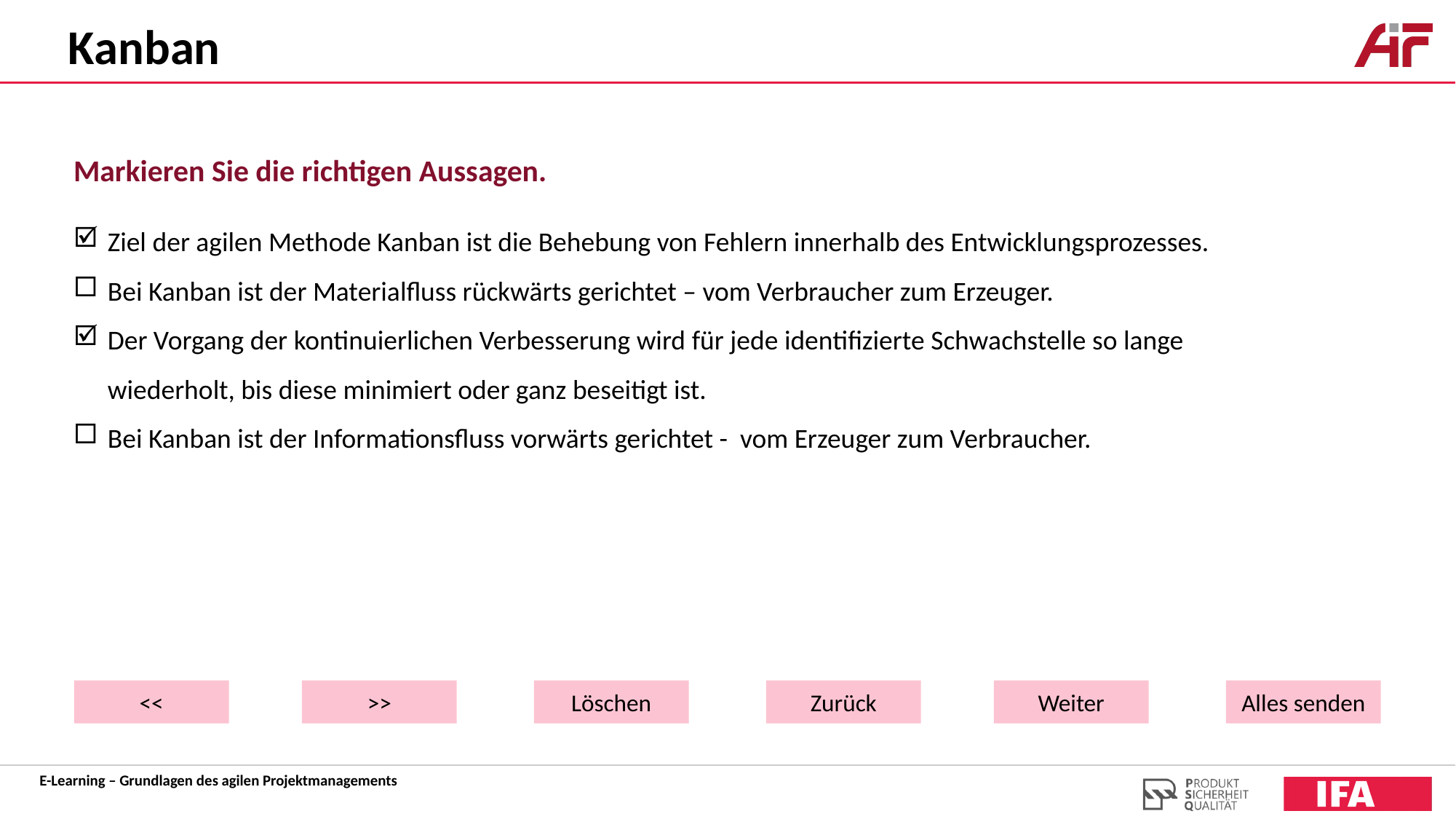

Kanban
Markieren Sie die richtigen Aussagen.

Ziel der agilen Methode Kanban ist die Behebung von Fehlern innerhalb des Entwicklungsprozesses.
Bei Kanban ist der Materialfluss rückwärts gerichtet – vom Verbraucher zum Erzeuger.
Der Vorgang der kontinuierlichen Verbesserung wird für jede identifizierte Schwachstelle so lange wiederholt, bis diese minimiert oder ganz beseitigt ist.
Bei Kanban ist der Informationsfluss vorwärts gerichtet -  vom Erzeuger zum Verbraucher.
<<
>>
Löschen
Zurück
Weiter
Alles senden